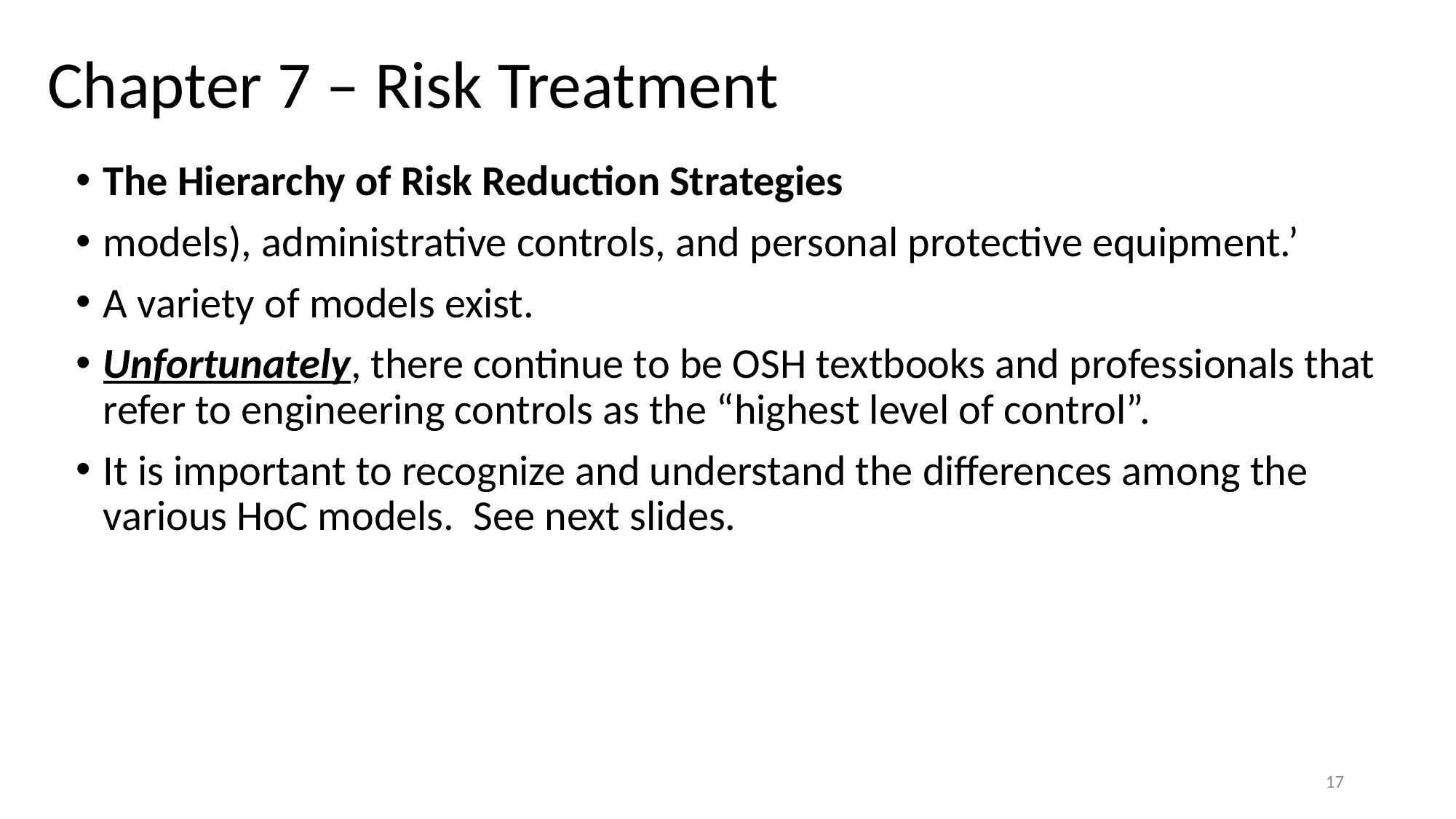

# Chapter 7 – Risk Treatment
The Hierarchy of Risk Reduction Strategies
models), administrative controls, and personal protective equipment.’
A variety of models exist.
Unfortunately, there continue to be OSH textbooks and professionals that refer to engineering controls as the “highest level of control”.
It is important to recognize and understand the differences among the various HoC models.  See next slides.
17